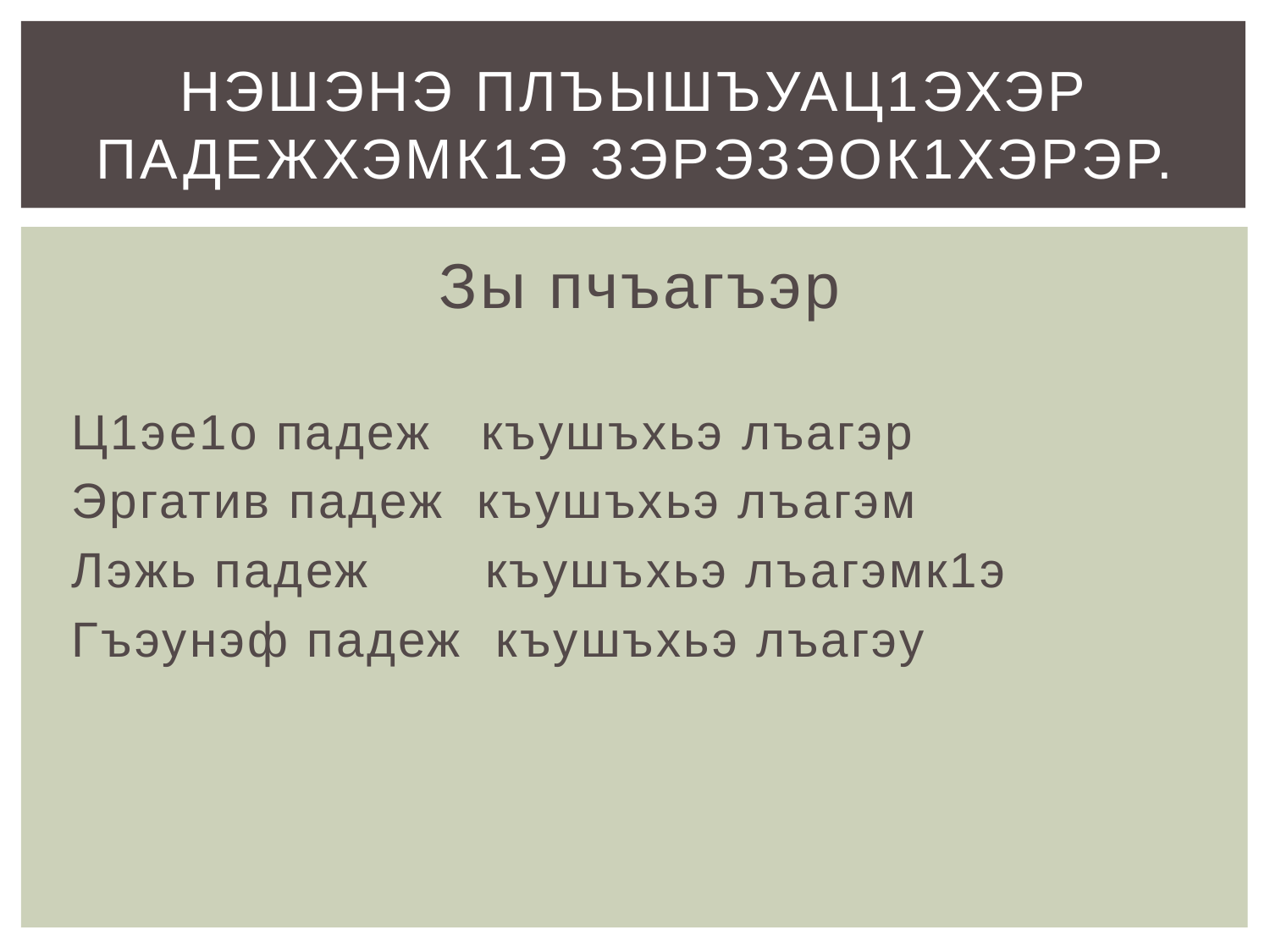

# Нэшэнэ плъышъуац1эхэр падежхэмк1э зэрэзэок1хэрэр.
Зы пчъагъэр

Ц1эе1о падеж   къушъхьэ лъагэр
Эргатив падеж  къушъхьэ лъагэм
Лэжь падеж       къушъхьэ лъагэмк1э
Гъэунэф падеж  къушъхьэ лъагэу